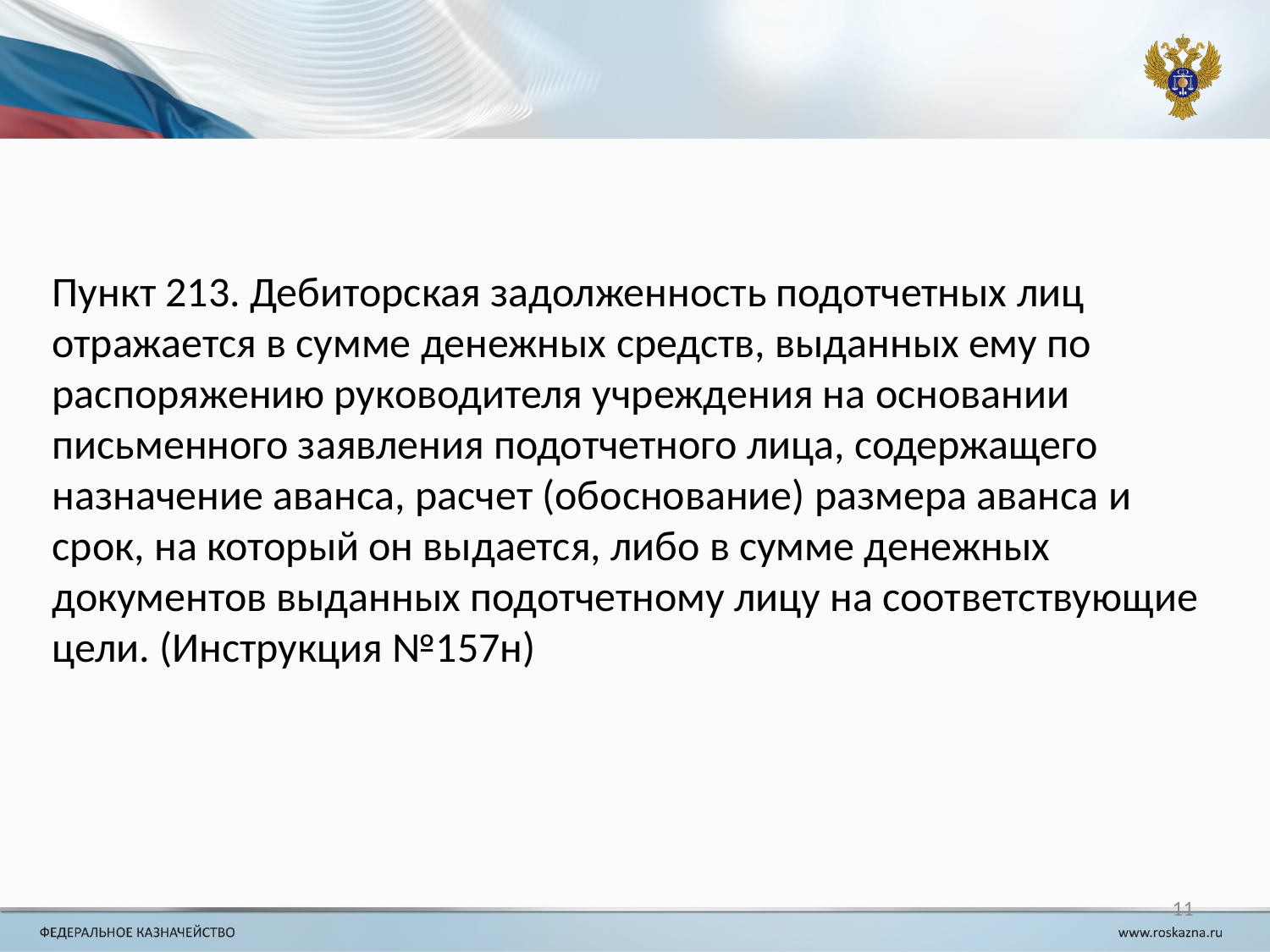

Пункт 213. Дебиторская задолженность подотчетных лиц отражается в сумме денежных средств, выданных ему по распоряжению руководителя учреждения на основании письменного заявления подотчетного лица, содержащего назначение аванса, расчет (обоснование) размера аванса и срок, на который он выдается, либо в сумме денежных документов выданных подотчетному лицу на соответствующие цели. (Инструкция №157н)
11